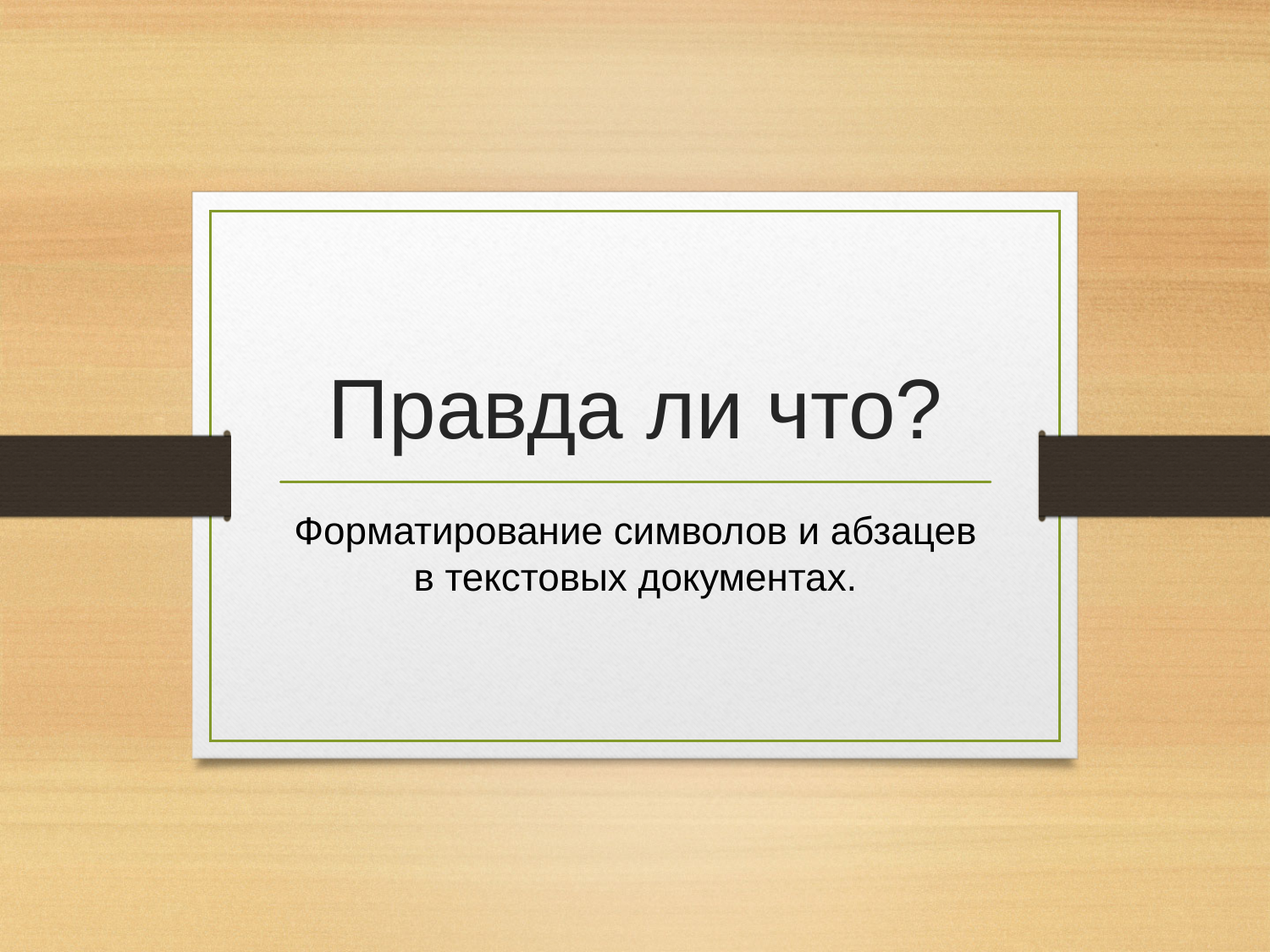

# Правда ли что?
Форматирование символов и абзацев в текстовых документах.